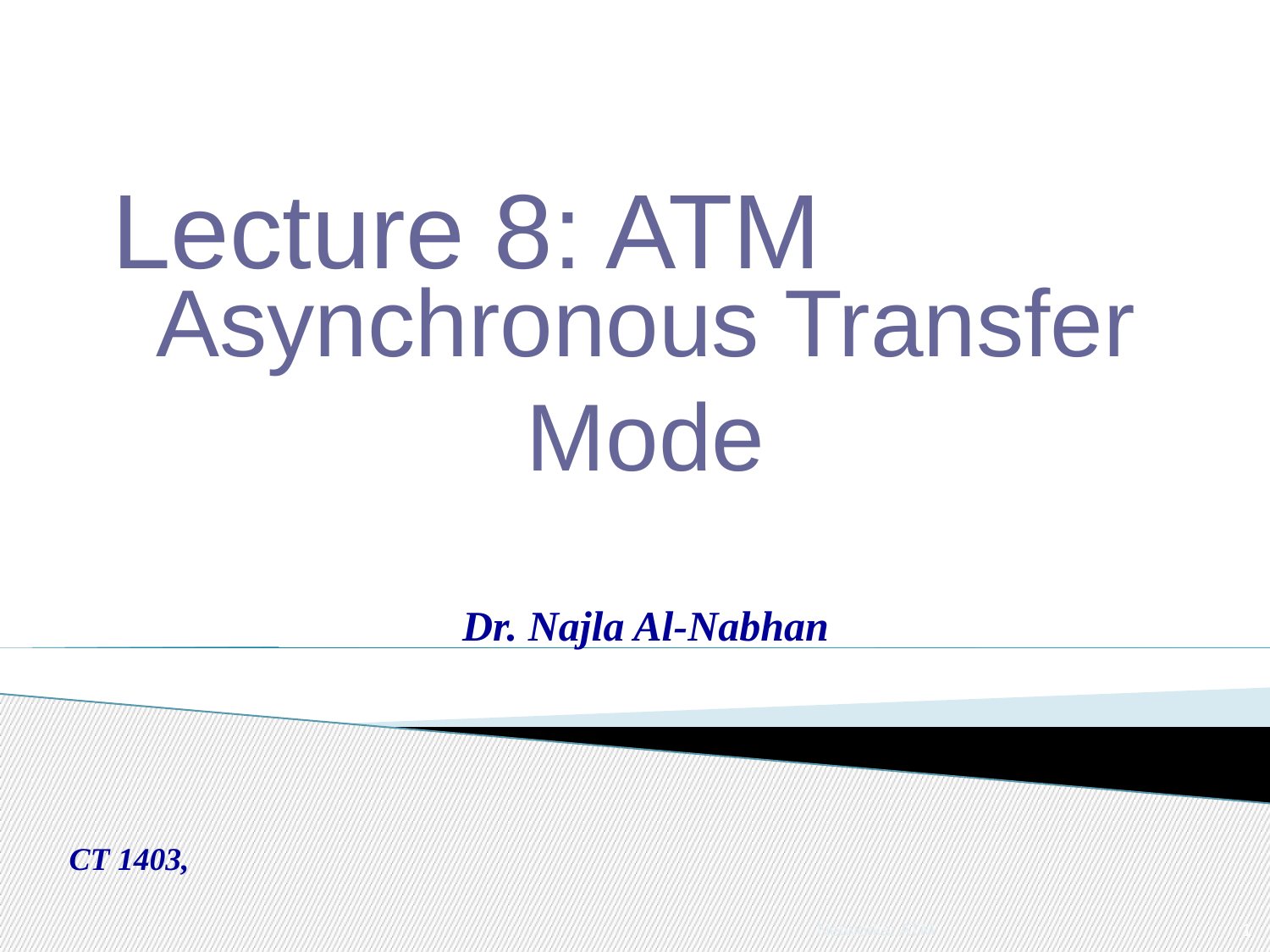

# Lecture 8: ATM
Asynchronous Transfer Mode
Dr. Najla Al-Nabhan
CT 1403,
1
Networks: ATM